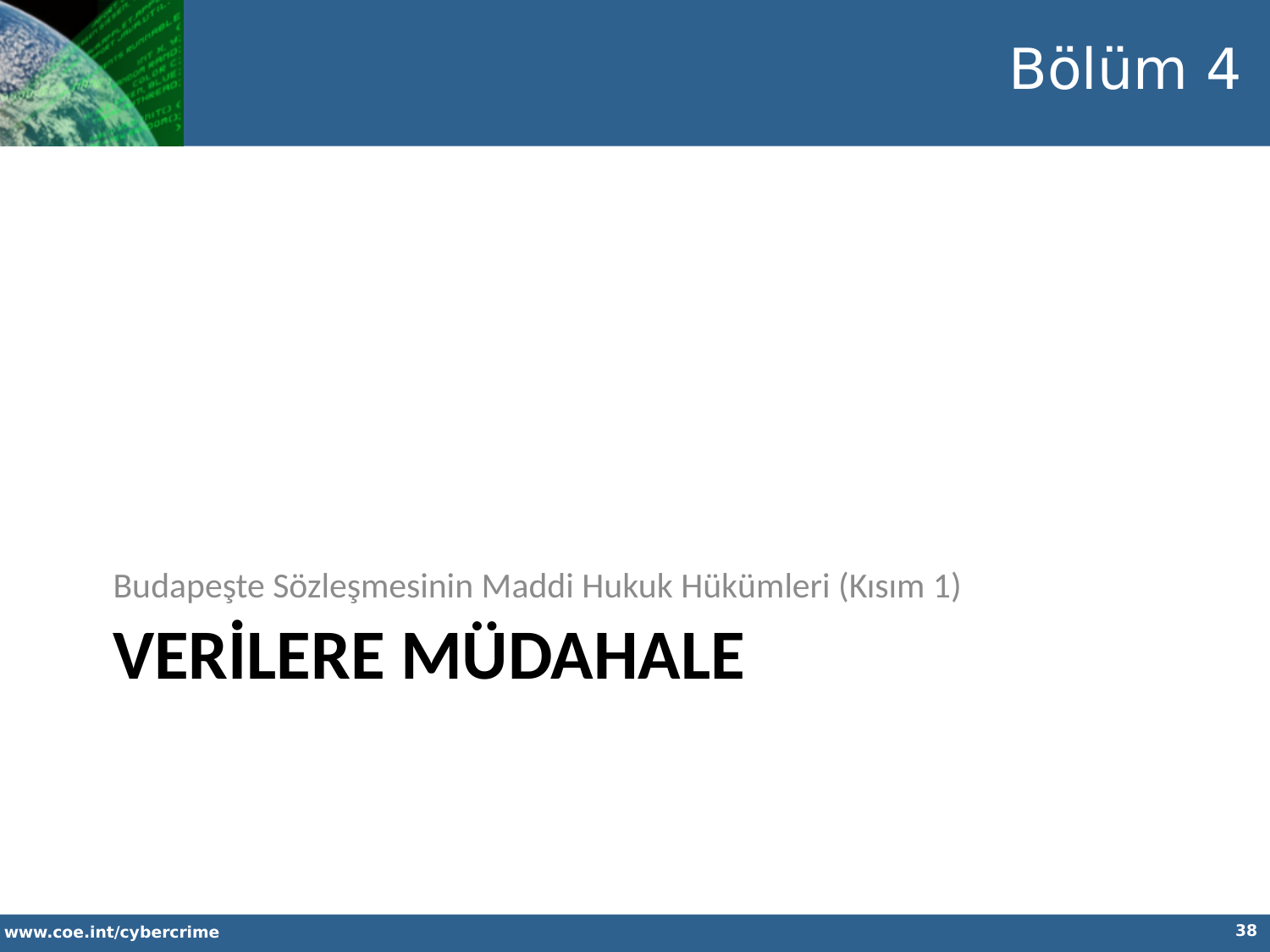

Bölüm 4
Budapeşte Sözleşmesinin Maddi Hukuk Hükümleri (Kısım 1)
# Verİlere Müdahale